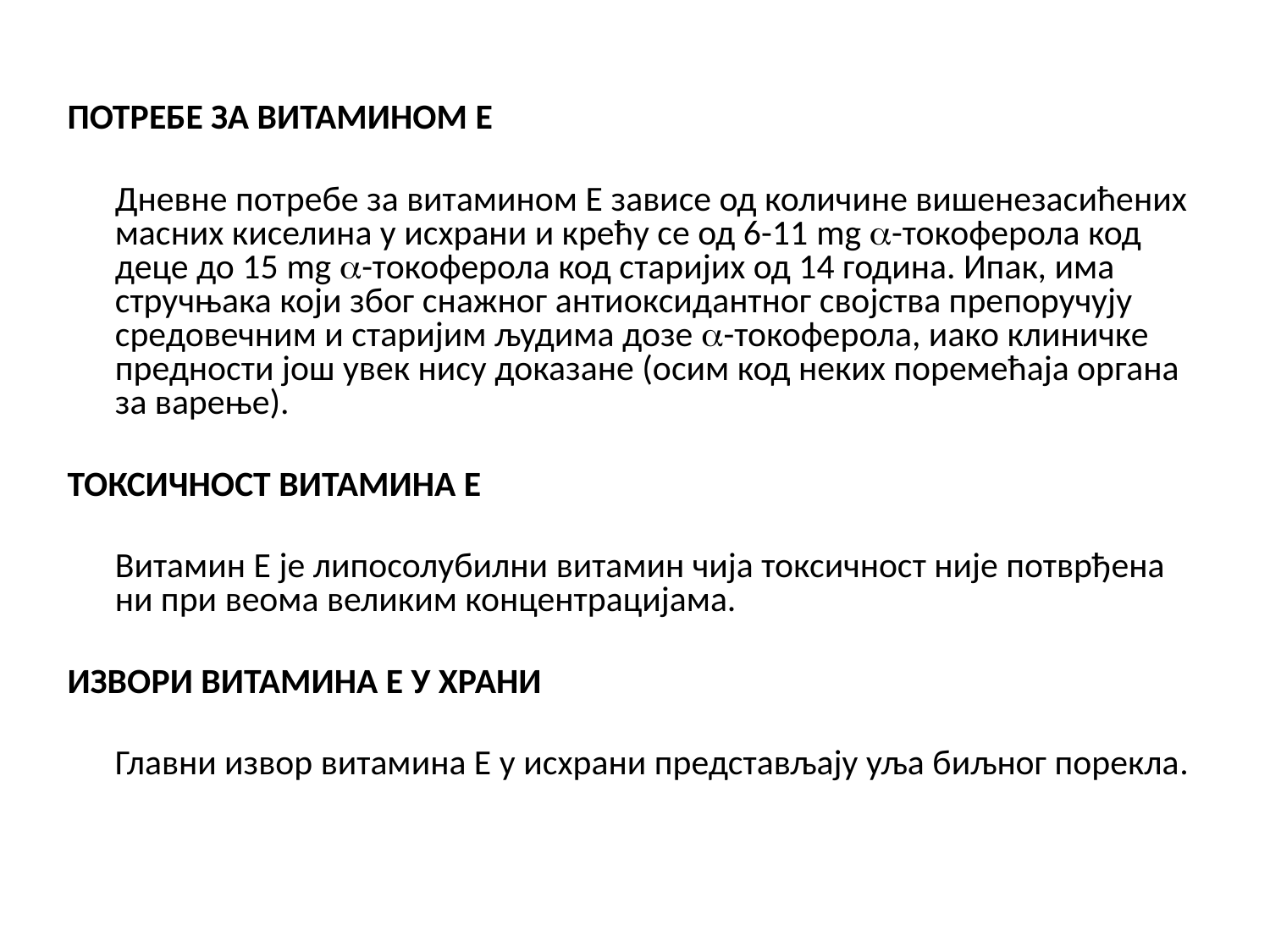

ПОТРЕБЕ ЗА ВИТАМИНОМ Е

	Дневне потребе за витамином Е зависе од количине вишенезасићених масних киселина у исхрани и крећу се од 6-11 mg α-токоферола код деце до 15 mg α-токоферола код старијих од 14 година. Ипак, има стручњака који због снажног антиоксидантног својства препоручују средовечним и старијим људима дозе α-токоферола, иако клиничке предности још увек нису доказане (осим код неких поремећаја органа за варење).

ТОКСИЧНОСТ ВИТАМИНА Е

	Витамин Е је липосолубилни витамин чија токсичност није потврђена ни при веома великим концентрацијама.

ИЗВОРИ ВИТАМИНА Е У ХРАНИ

	Главни извор витамина Е у исхрани представљају уља биљног порекла.